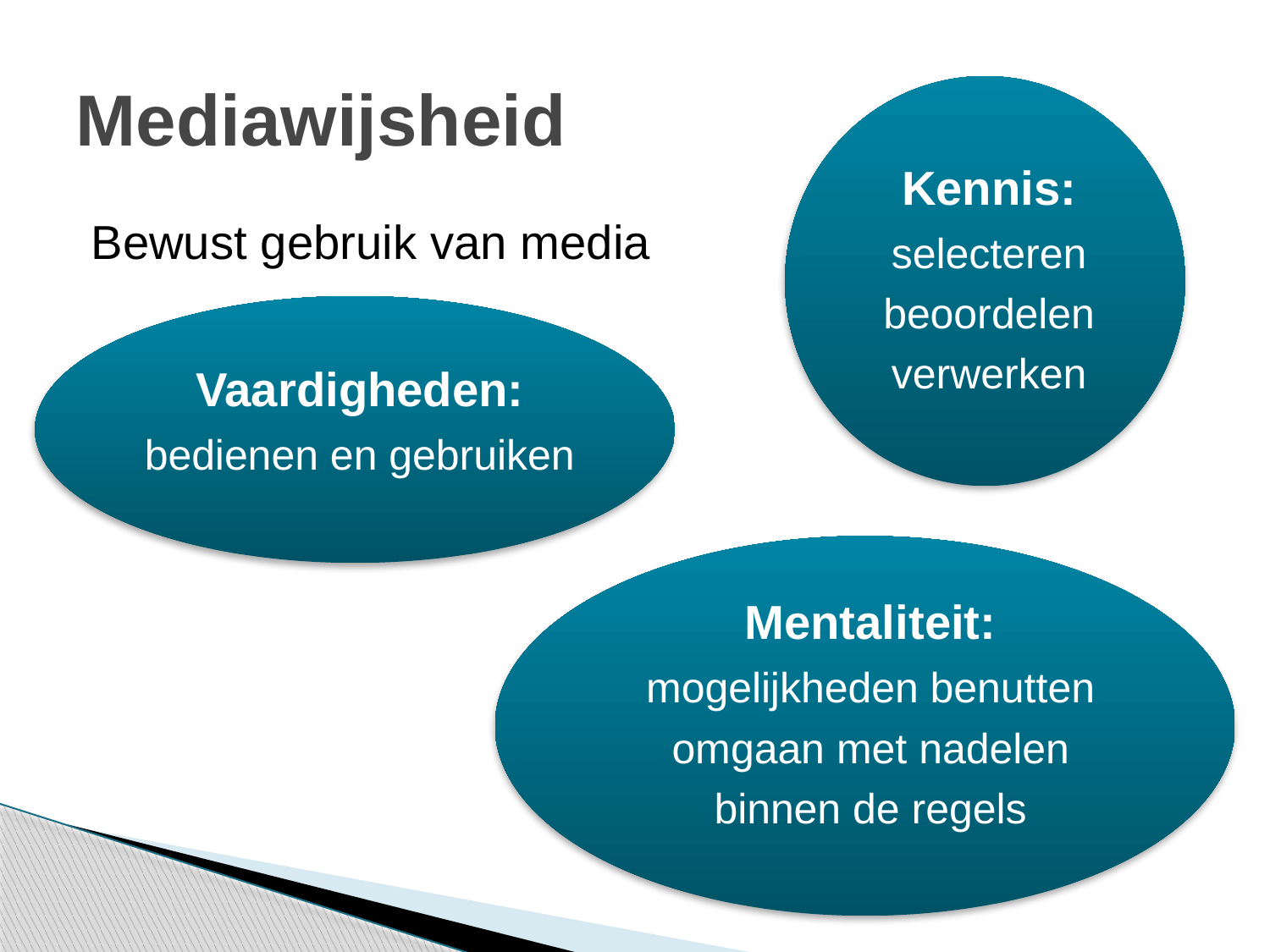

# Mediawijsheid

Kennis:
selecteren
beoordelen
verwerken
Bewust gebruik van media

Vaardigheden:
bedienen en gebruiken

Mentaliteit:
mogelijkheden benutten
omgaan met nadelen
binnen de regels